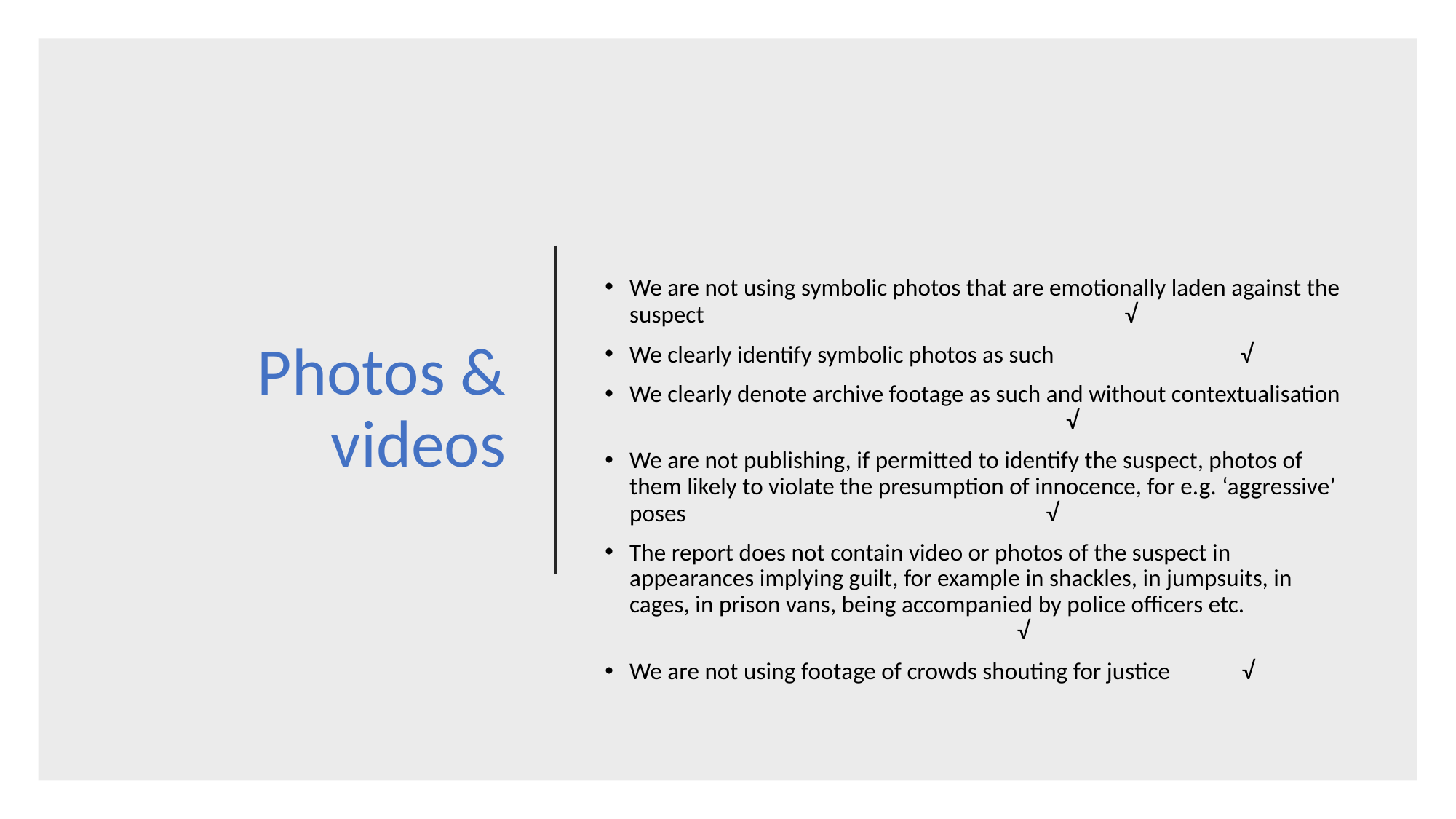

# Photos & videos

We are not using symbolic photos that are emotionally laden against the suspect                                                                             √
We clearly identify symbolic photos as such                                  √
We clearly denote archive footage as such and without contextualisation                                                                                 √
We are not publishing, if permitted to identify the suspect, photos of them likely to violate the presumption of innocence, for e.g. ‘aggressive’ poses                                                                  √
The report does not contain video or photos of the suspect in appearances implying guilt, for example in shackles, in jumpsuits, in cages, in prison vans, being accompanied by police officers etc.                                                                                          √
We are not using footage of crowds shouting for justice             √